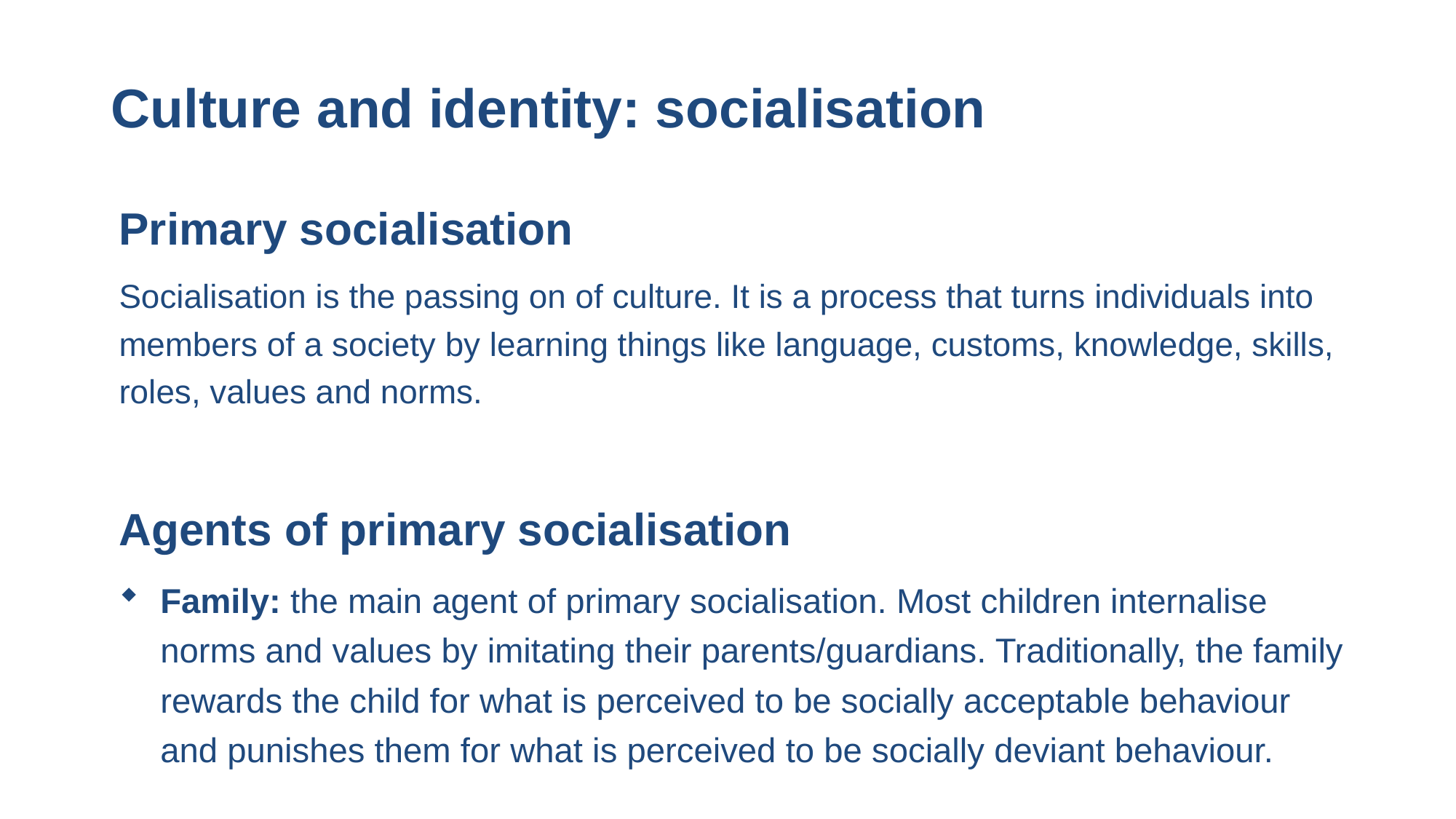

# Culture and identity: socialisation
Primary socialisation
Socialisation is the passing on of culture. It is a process that turns individuals into members of a society by learning things like language, customs, knowledge, skills, roles, values and norms.

Agents of primary socialisation
Family: the main agent of primary socialisation. Most children internalise norms and values by imitating their parents/guardians. Traditionally, the family rewards the child for what is perceived to be socially acceptable behaviour and punishes them for what is perceived to be socially deviant behaviour.